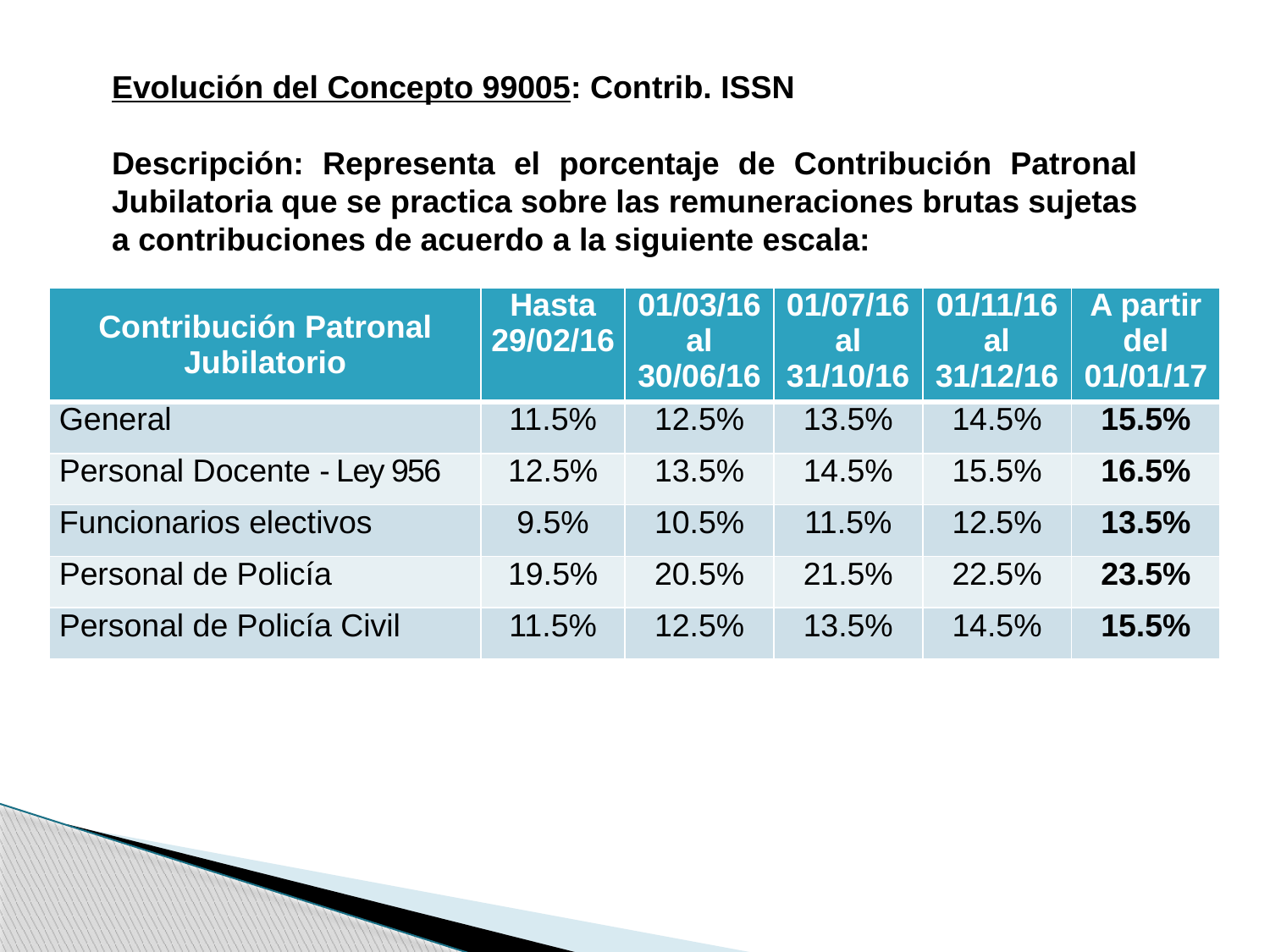

Evolución del Concepto 99005: Contrib. ISSN

Descripción: Representa el porcentaje de Contribución Patronal Jubilatoria que se practica sobre las remuneraciones brutas sujetas a contribuciones de acuerdo a la siguiente escala:

| Contribución Patronal Jubilatorio | Hasta 29/02/16 | 01/03/16 al 30/06/16 | 01/07/16 al 31/10/16 | 01/11/16 al 31/12/16 | A partir del 01/01/17 |
| --- | --- | --- | --- | --- | --- |
| General | 11.5% | 12.5% | 13.5% | 14.5% | 15.5% |
| Personal Docente - Ley 956 | 12.5% | 13.5% | 14.5% | 15.5% | 16.5% |
| Funcionarios electivos | 9.5% | 10.5% | 11.5% | 12.5% | 13.5% |
| Personal de Policía | 19.5% | 20.5% | 21.5% | 22.5% | 23.5% |
| Personal de Policía Civil | 11.5% | 12.5% | 13.5% | 14.5% | 15.5% |